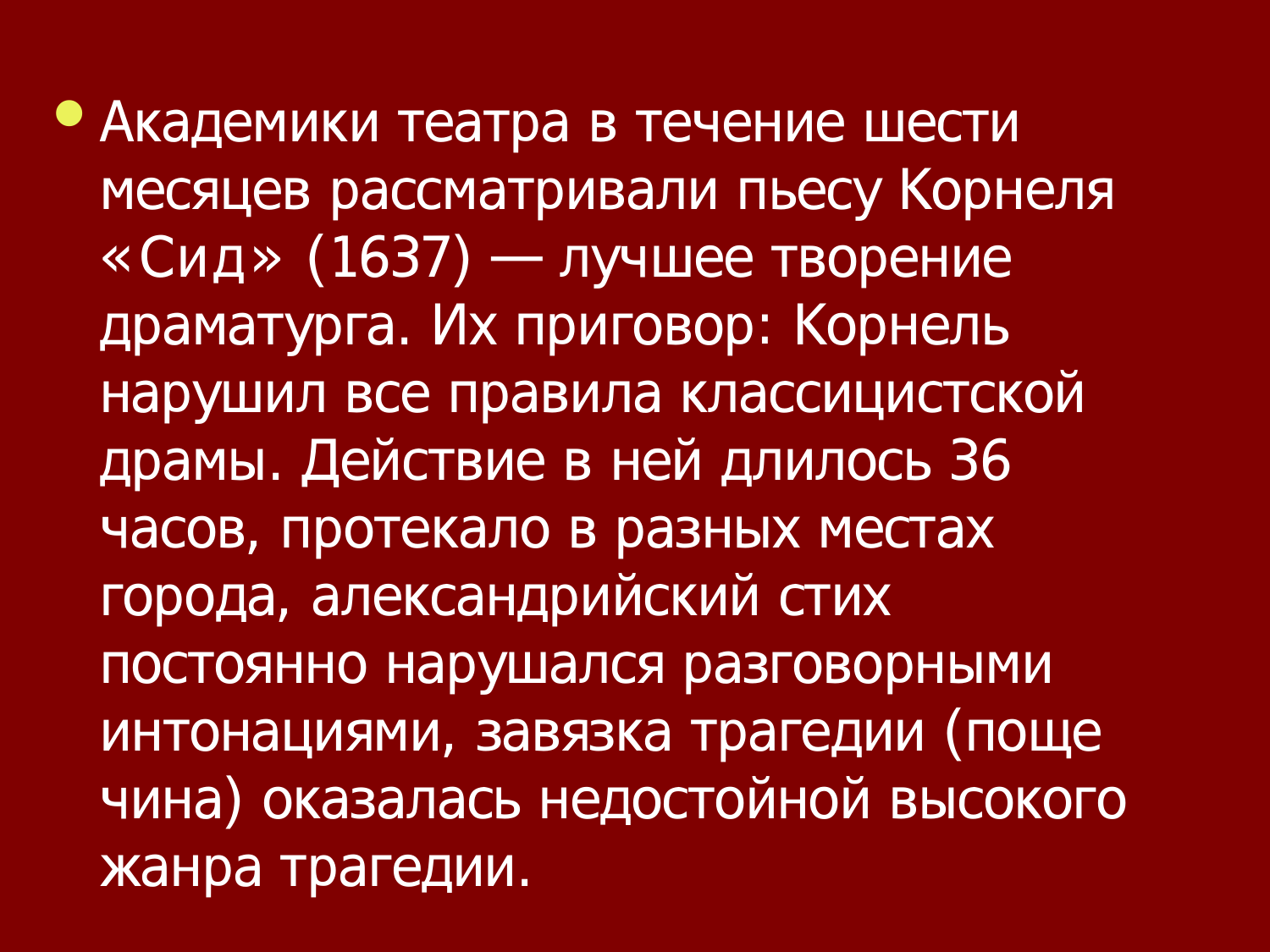

Академики театра в течение шести  месяцев рассматривали пьесу Корнеля «Сид» (1637) — лучшее творение драматурга. Их приго­вор: Корнель нарушил все правила классицистской драмы. Действие в ней длилось 36 часов, протекало в разных местах города, александрийский стих постоянно нарушался разговорными интонациями, завязка трагедии (поще­чина) оказалась недостойной высокого жанра тра­гедии.